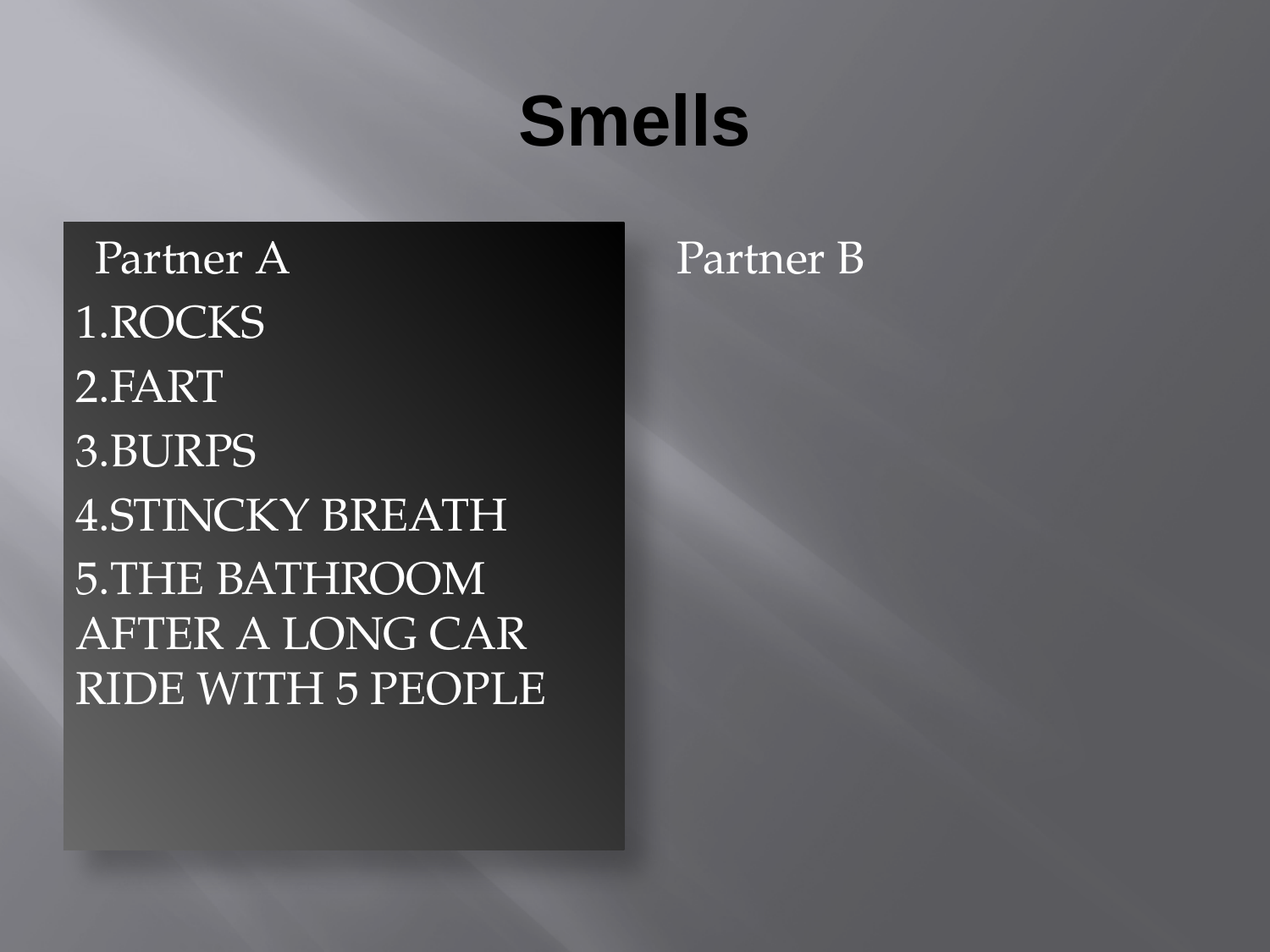

# Smells
Partner A
1.ROCKS
2.FART
3.BURPS
4.STINCKY BREATH
5.THE BATHROOM AFTER A LONG CAR RIDE WITH 5 PEOPLE

Partner B